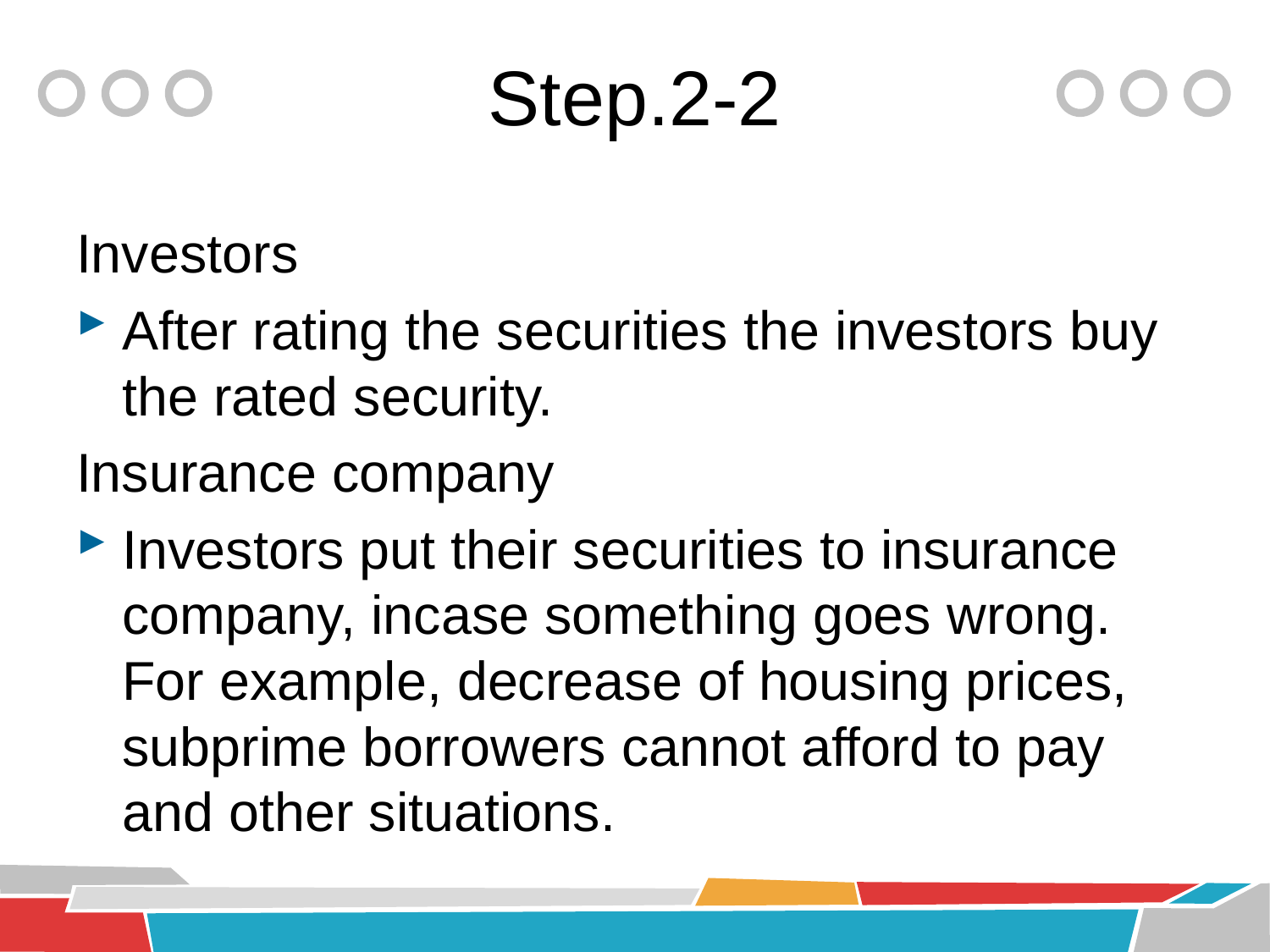

# Step.2-2
Investors
After rating the securities the investors buy the rated security.
Insurance company
Investors put their securities to insurance company, incase something goes wrong. For example, decrease of housing prices, subprime borrowers cannot afford to pay and other situations.